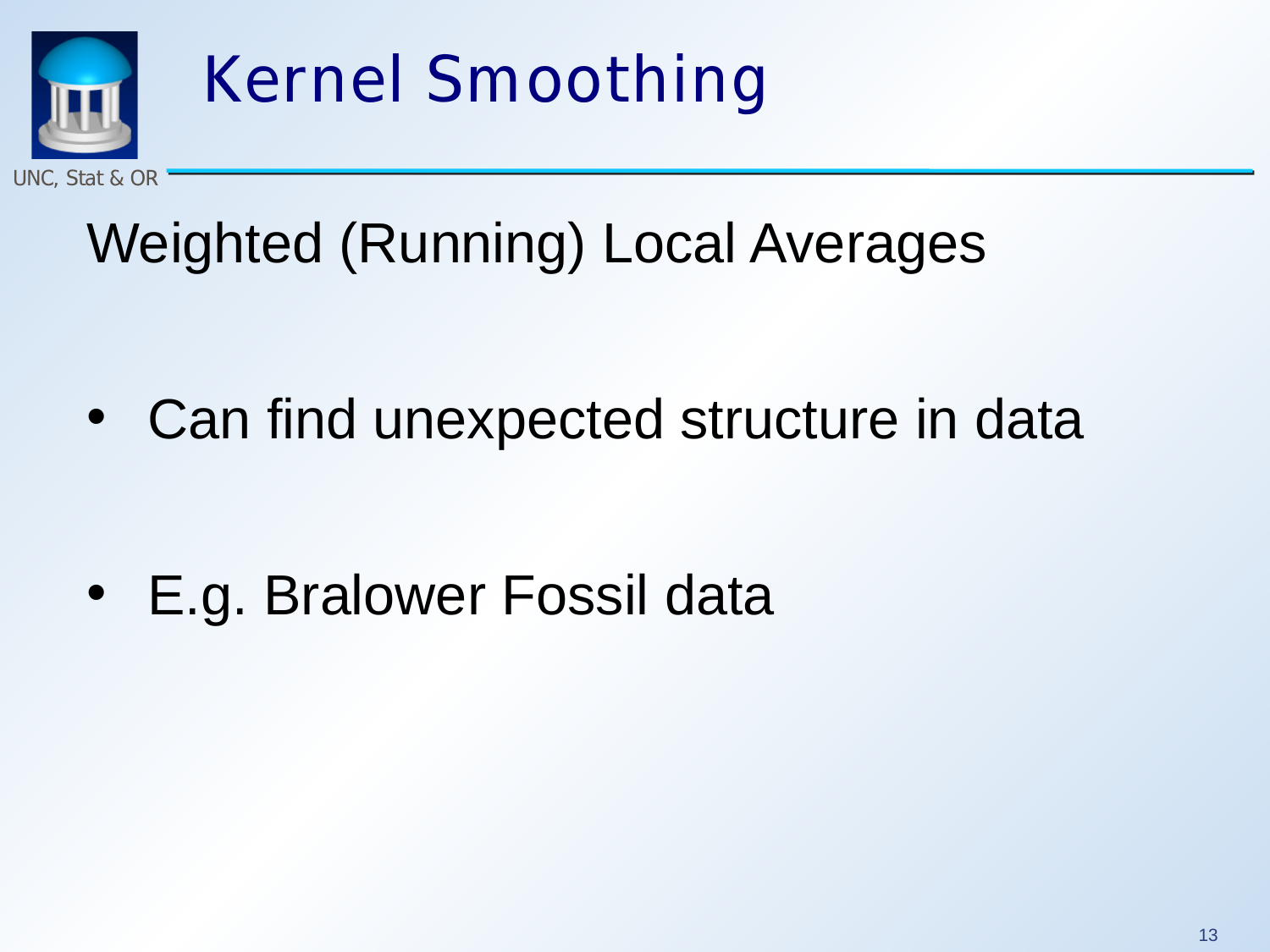

# Kernel Smoothing
Weighted (Running) Local Averages

  Can find unexpected structure in data

  E.g. Bralower Fossil data